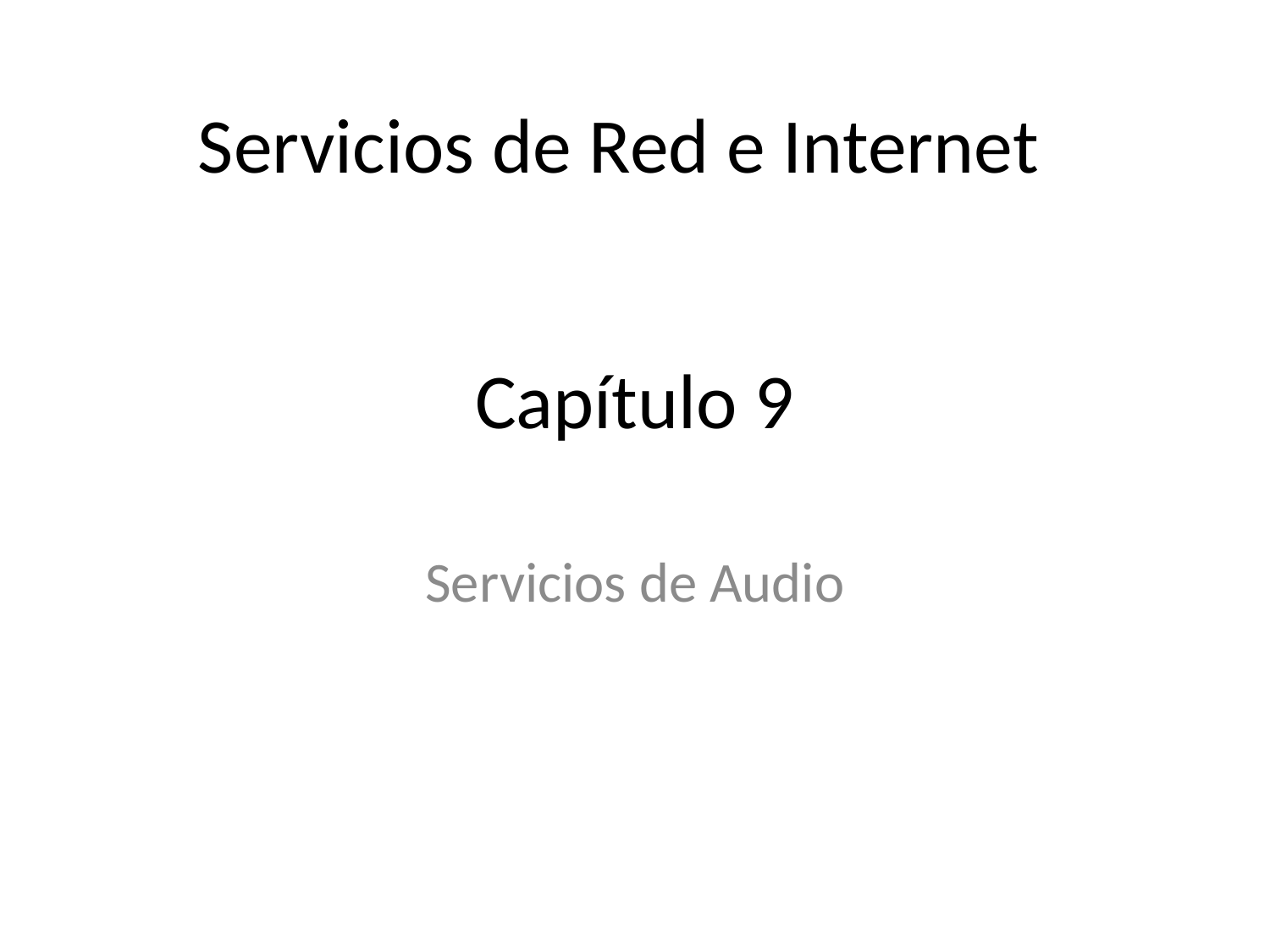

Servicios de Red e Internet
# Capítulo 9
Servicios de Audio